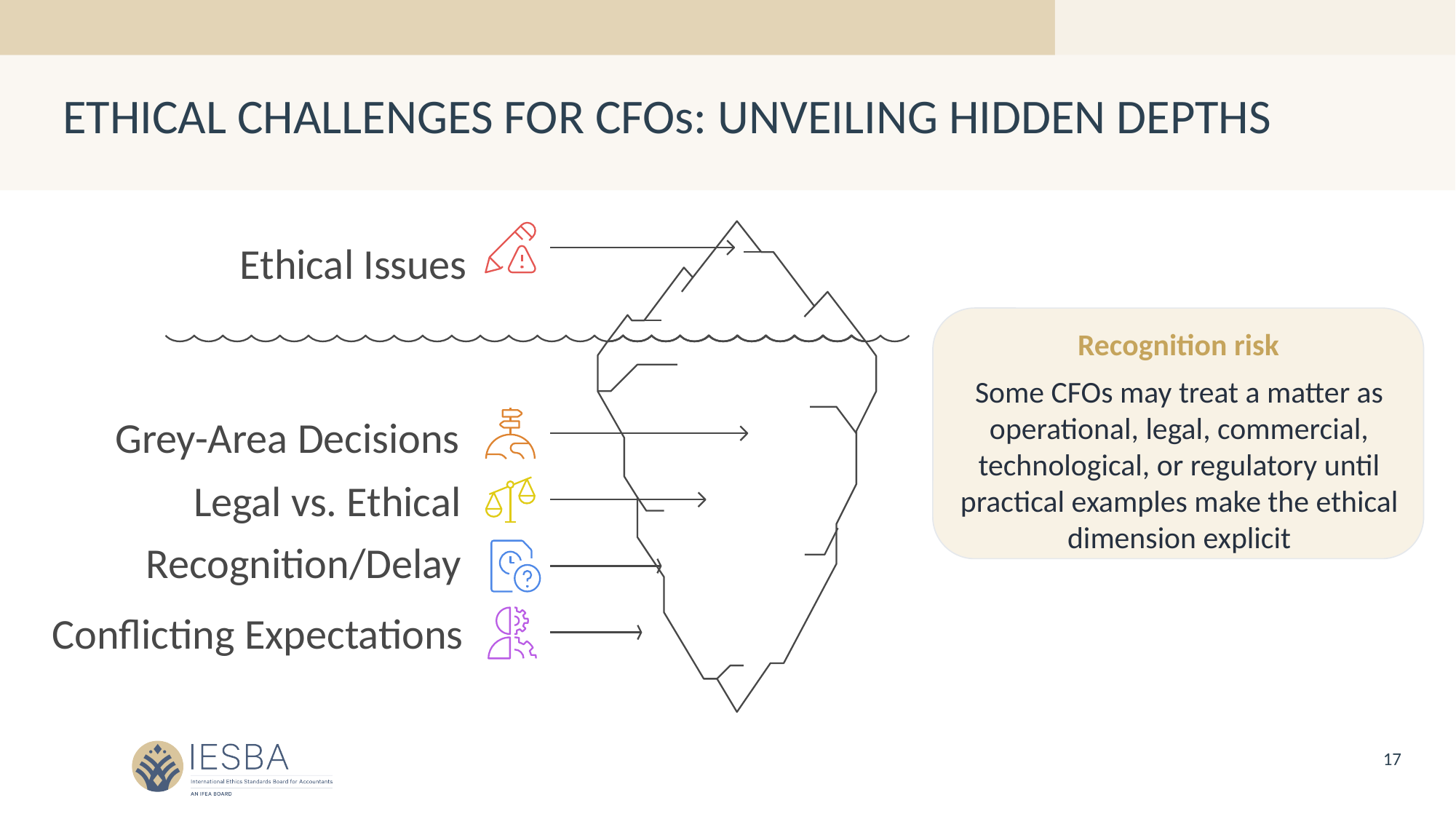

# ETHICAL CHALLENGES FOR CFOs: UNVEILING HIDDEN DEPTHS

Ethical Issues

Recognition risk

Some CFOs may treat a matter as operational, legal, commercial, technological, or regulatory until practical examples make the ethical dimension explicit

Grey-Area Decisions

Legal vs. Ethical

Recognition/Delay

Conflicting Expectations

17